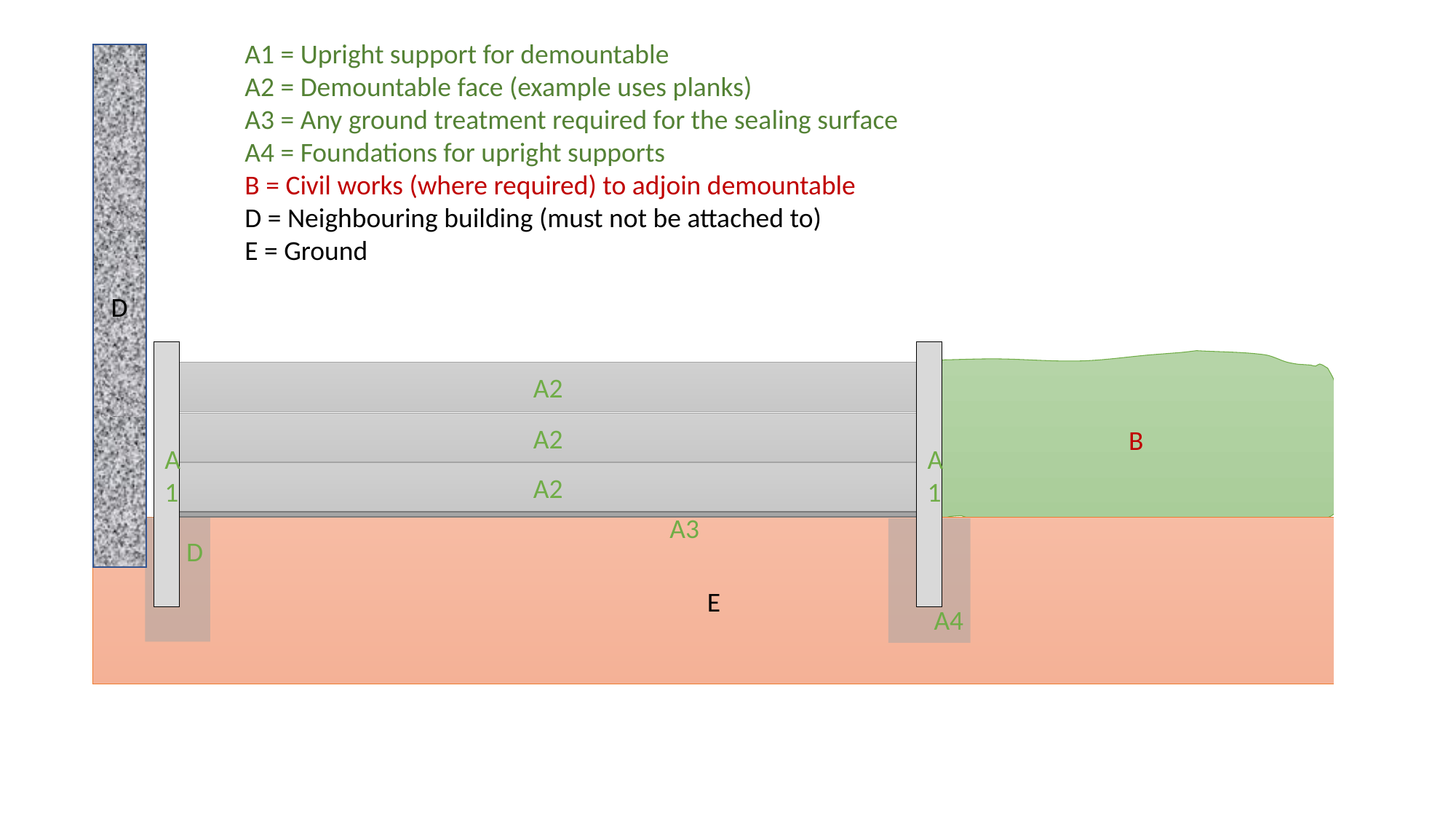

A1 = Upright support for demountable
A2 = Demountable face (example uses planks)
A3 = Any ground treatment required for the sealing surface
A4 = Foundations for upright supports
B = Civil works (where required) to adjoin demountable
D = Neighbouring building (must not be attached to)
E = Ground
D

A1
A1
B
A2
A2
A2
A3

E

D
A4